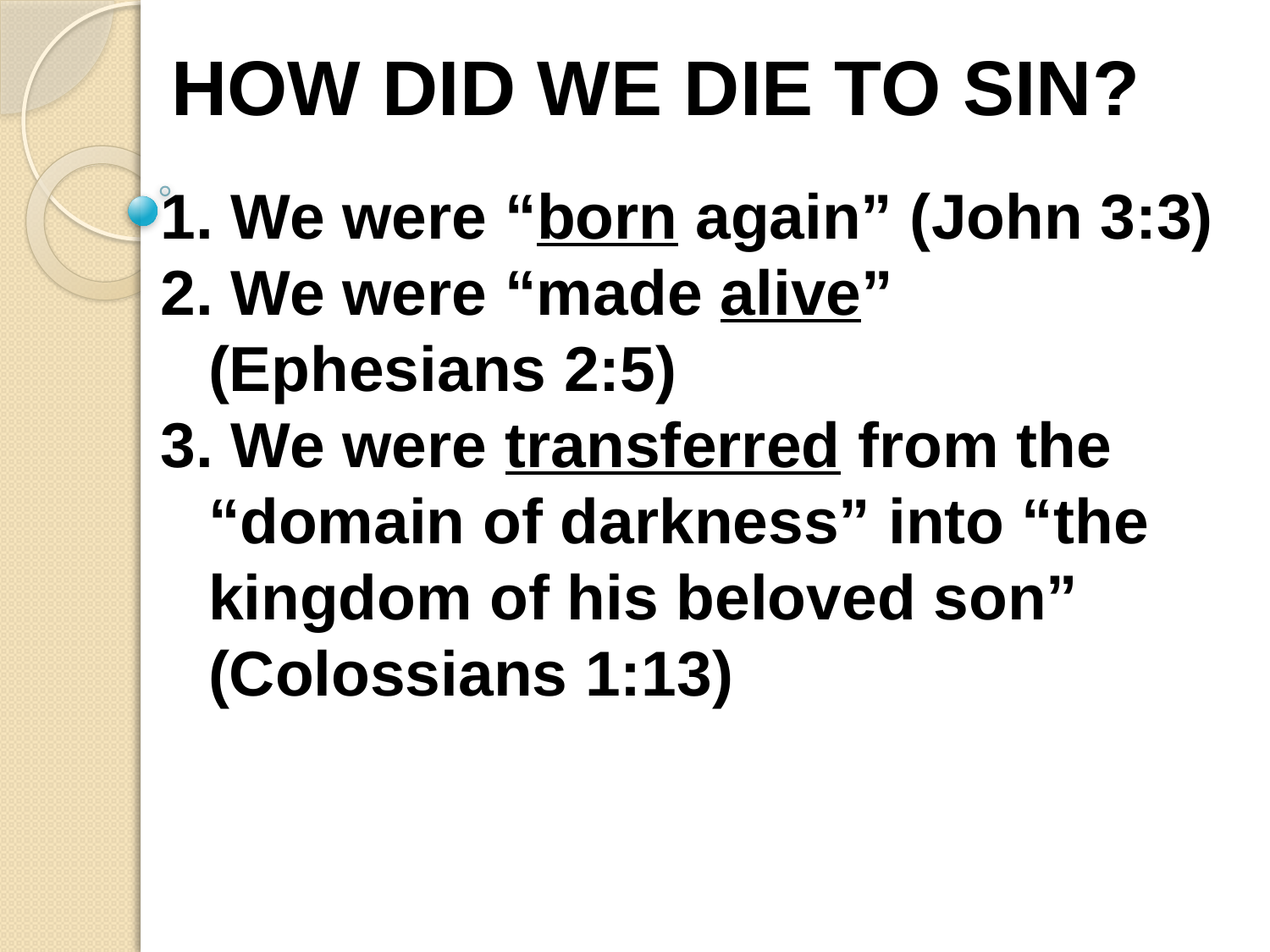

HOW DID WE DIE TO SIN?
 We were “born again” (John 3:3)
 We were “made alive” (Ephesians 2:5)
 We were transferred from the “domain of darkness” into “the kingdom of his beloved son” (Colossians 1:13)